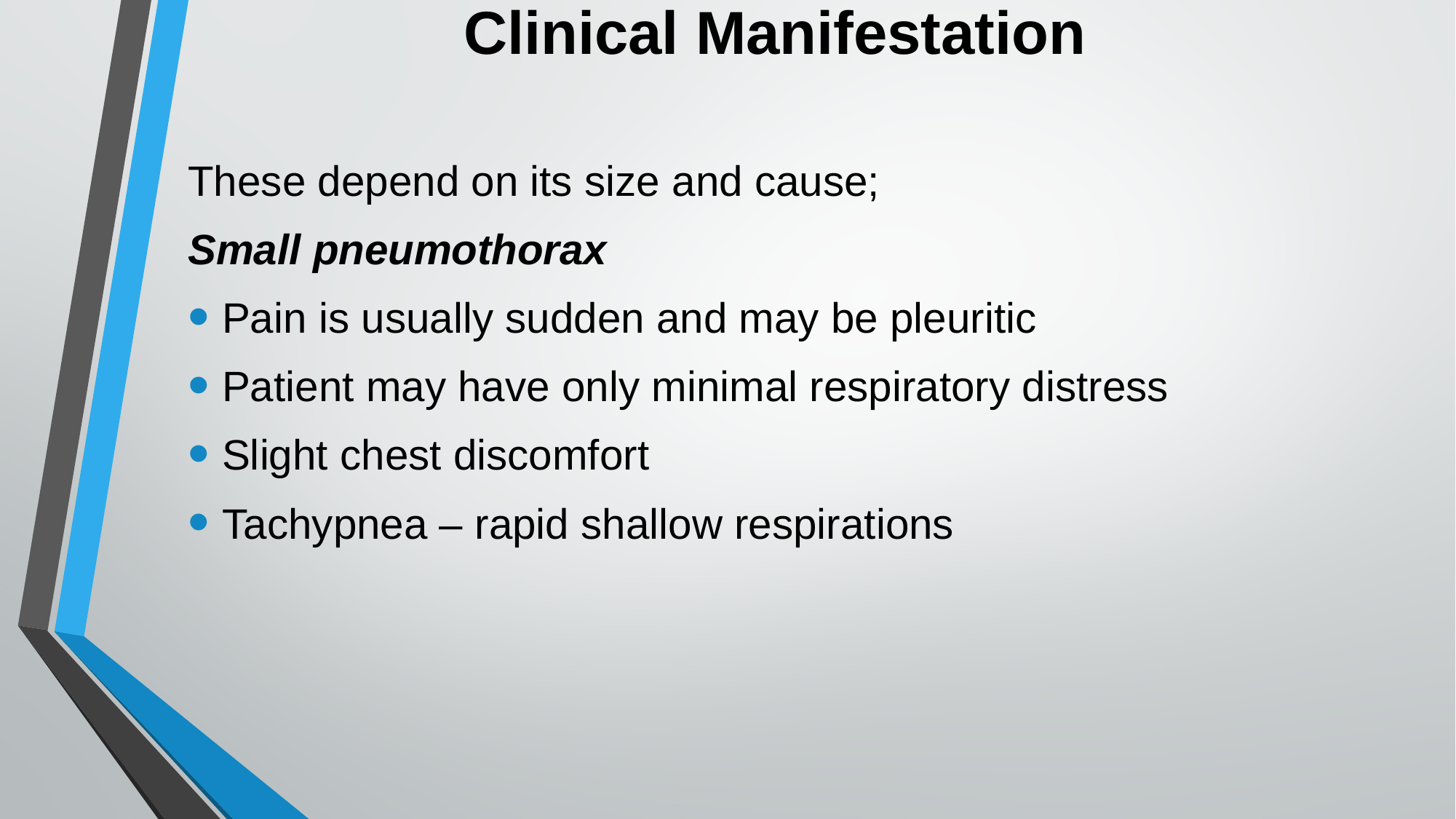

# Clinical Manifestation
These depend on its size and cause;
Small pneumothorax
Pain is usually sudden and may be pleuritic
Patient may have only minimal respiratory distress
Slight chest discomfort
Tachypnea – rapid shallow respirations